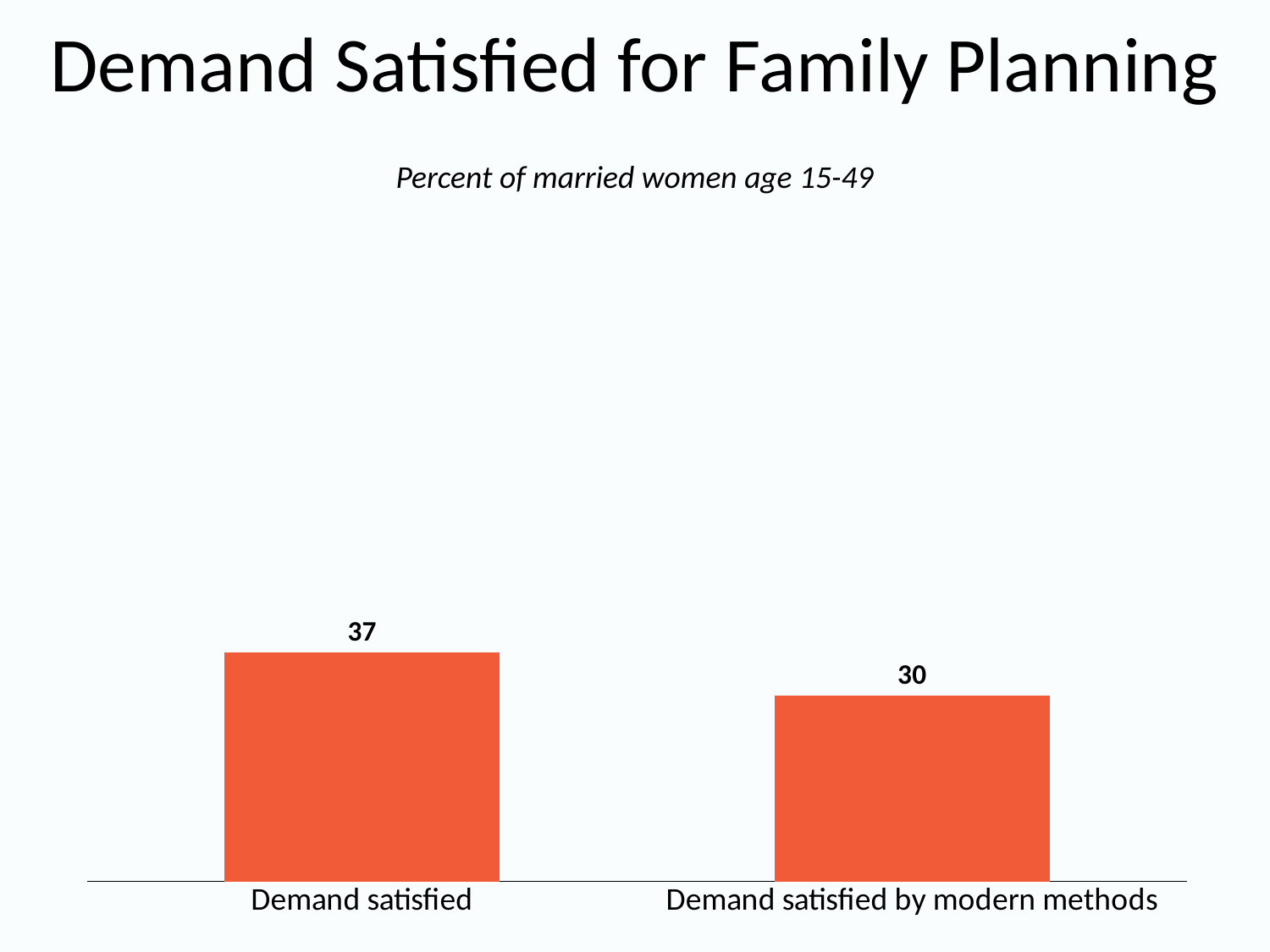

# Demand Satisfied for Family Planning
Percent of married women age 15-49

### Chart

| Category | Series 1 |
|---|---|
| Demand satisfied | 37.0 |
| Demand satisfied by modern methods | 30.0 |